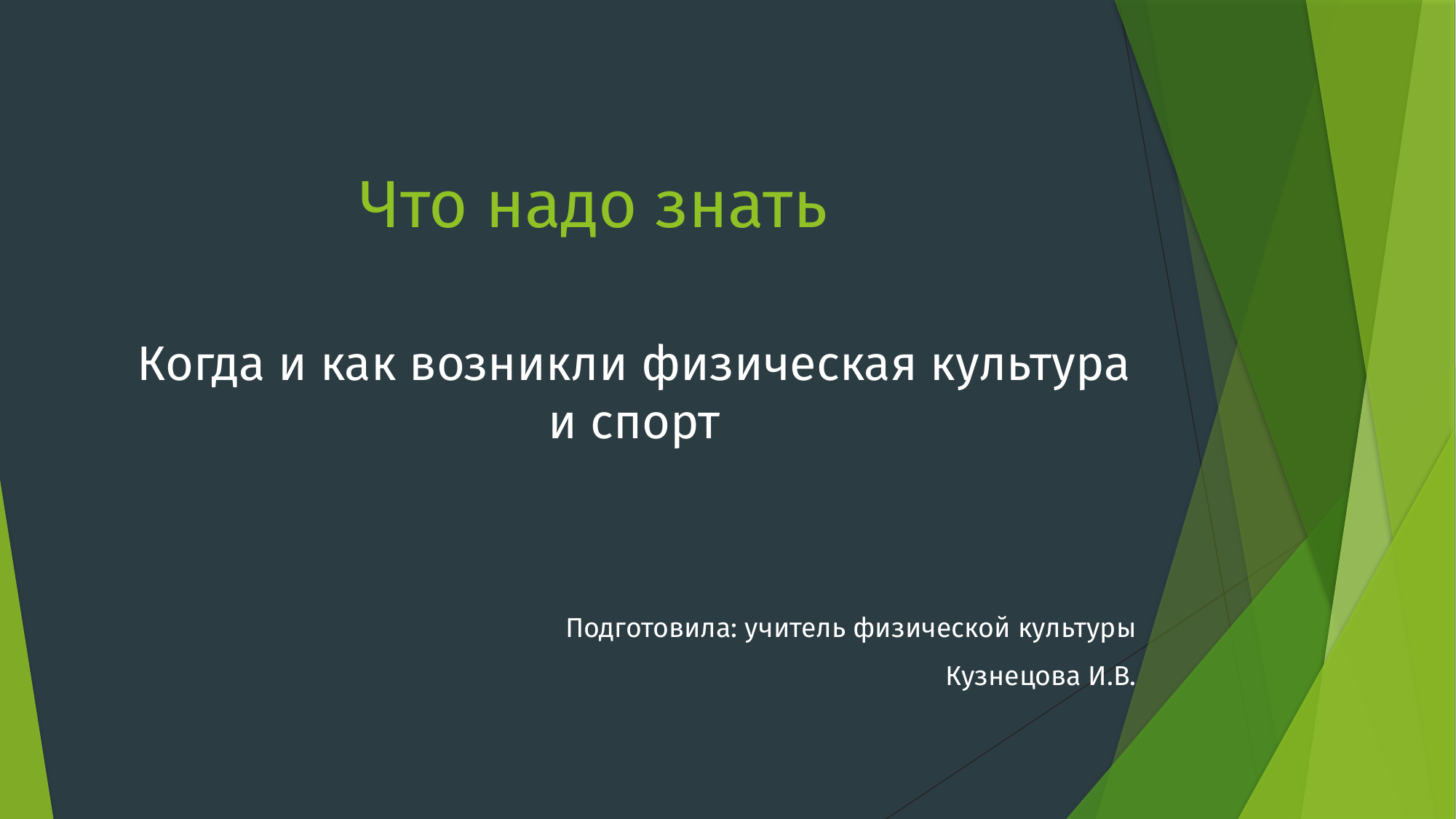

# Что надо знать
Когда и как возникли физическая культура и спорт

Подготовила: учитель физической культуры
Кузнецова И.В.